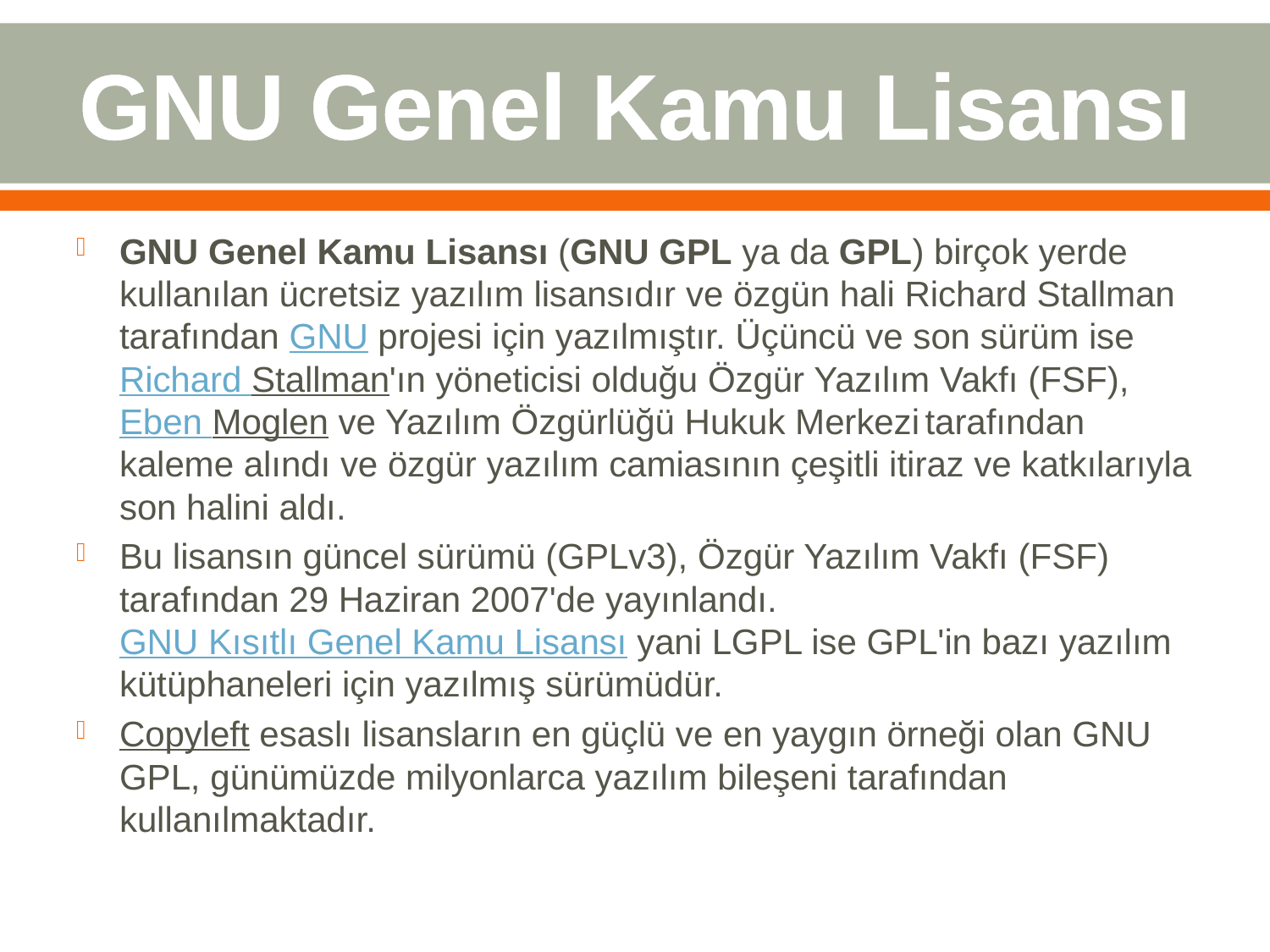

# GNU Genel Kamu Lisansı
GNU Genel Kamu Lisansı (GNU GPL ya da GPL) birçok yerde kullanılan ücretsiz yazılım lisansıdır ve özgün hali Richard Stallman tarafından GNU projesi için yazılmıştır. Üçüncü ve son sürüm ise Richard Stallman'ın yöneticisi olduğu Özgür Yazılım Vakfı (FSF), Eben Moglen ve Yazılım Özgürlüğü Hukuk Merkezi tarafından kaleme alındı ve özgür yazılım camiasının çeşitli itiraz ve katkılarıyla son halini aldı.
Bu lisansın güncel sürümü (GPLv3), Özgür Yazılım Vakfı (FSF) tarafından 29 Haziran 2007'de yayınlandı. GNU Kısıtlı Genel Kamu Lisansı yani LGPL ise GPL'in bazı yazılım kütüphaneleri için yazılmış sürümüdür.
Copyleft esaslı lisansların en güçlü ve en yaygın örneği olan GNU GPL, günümüzde milyonlarca yazılım bileşeni tarafından kullanılmaktadır.